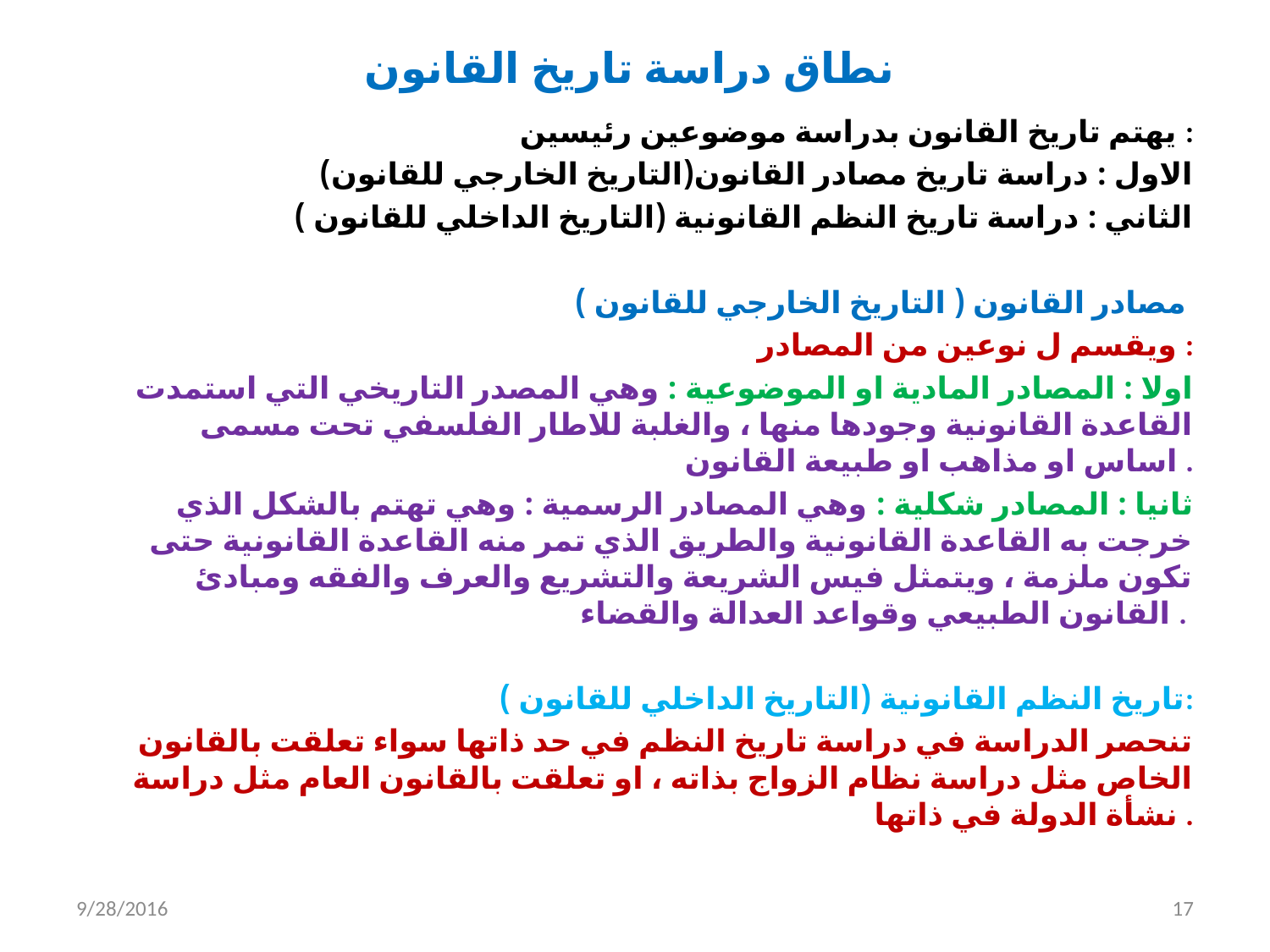

# نطاق دراسة تاريخ القانون
يهتم تاريخ القانون بدراسة موضوعين رئيسين :
الاول : دراسة تاريخ مصادر القانون(التاريخ الخارجي للقانون)
الثاني : دراسة تاريخ النظم القانونية (التاريخ الداخلي للقانون )

مصادر القانون ( التاريخ الخارجي للقانون )
 ويقسم ل نوعين من المصادر :
اولا : المصادر المادية او الموضوعية : وهي المصدر التاريخي التي استمدت القاعدة القانونية وجودها منها ، والغلبة للاطار الفلسفي تحت مسمى اساس او مذاهب او طبيعة القانون .
ثانيا : المصادر شكلية : وهي المصادر الرسمية : وهي تهتم بالشكل الذي خرجت به القاعدة القانونية والطريق الذي تمر منه القاعدة القانونية حتى تكون ملزمة ، ويتمثل فيس الشريعة والتشريع والعرف والفقه ومبادئ القانون الطبيعي وقواعد العدالة والقضاء .

تاريخ النظم القانونية (التاريخ الداخلي للقانون ):
تنحصر الدراسة في دراسة تاريخ النظم في حد ذاتها سواء تعلقت بالقانون الخاص مثل دراسة نظام الزواج بذاته ، او تعلقت بالقانون العام مثل دراسة نشأة الدولة في ذاتها .

9/28/2016
17